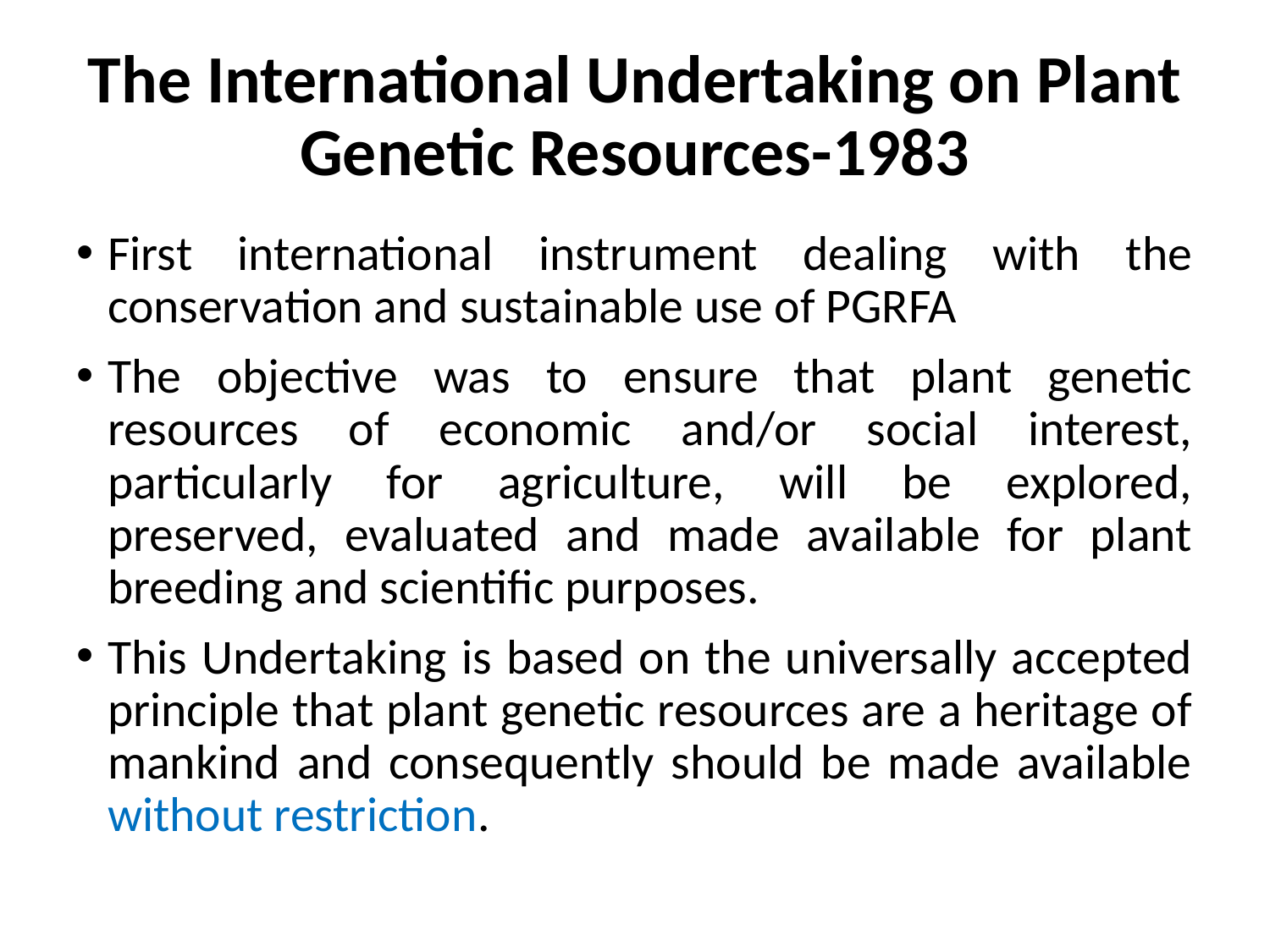

# The International Undertaking on Plant Genetic Resources-1983
First international instrument dealing with the conservation and sustainable use of PGRFA
The objective was to ensure that plant genetic resources of economic and/or social interest, particularly for agriculture, will be explored, preserved, evaluated and made available for plant breeding and scientific purposes.
This Undertaking is based on the universally accepted principle that plant genetic resources are a heritage of mankind and consequently should be made available without restriction.